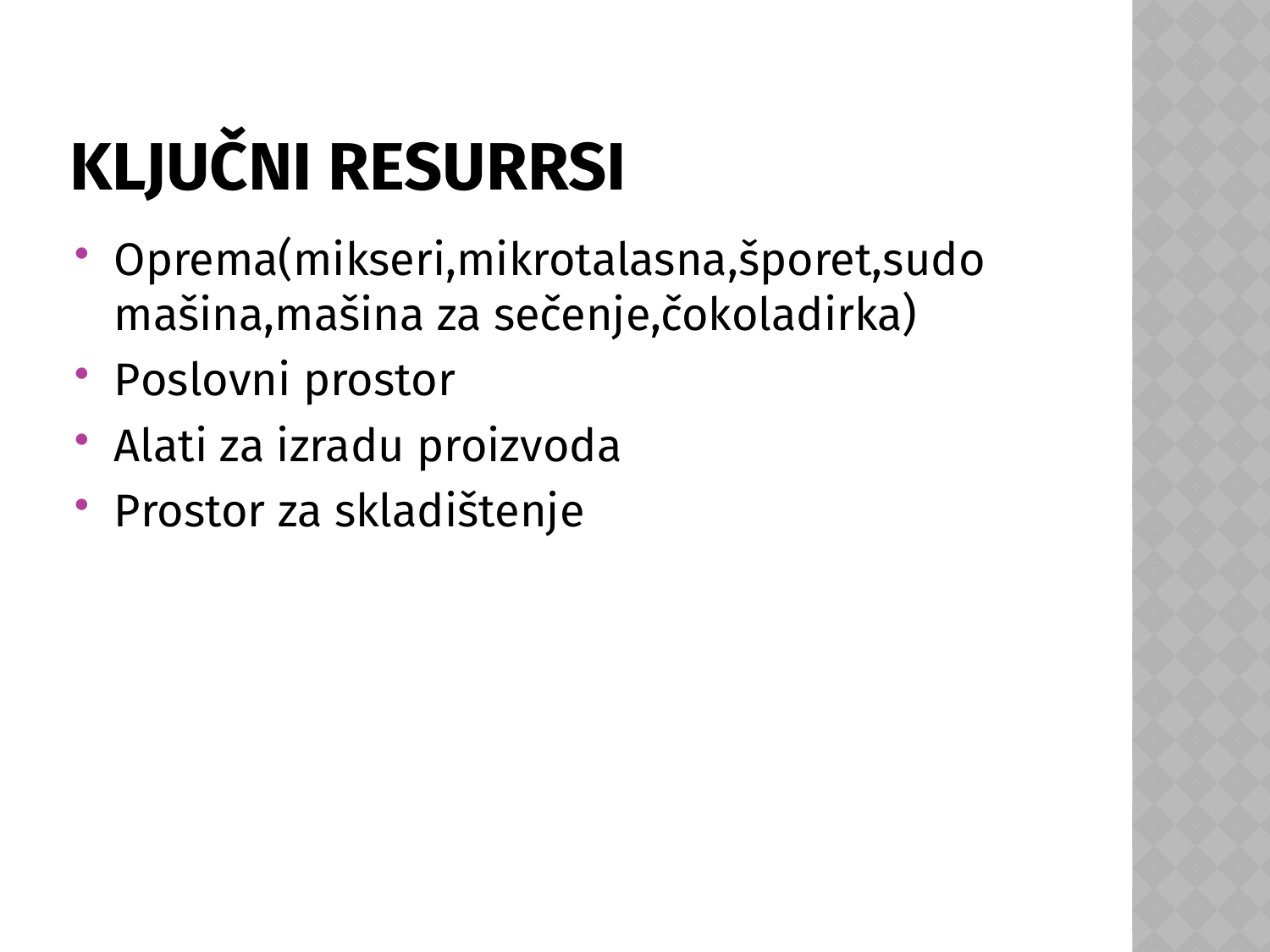

# Ključni resurrsi
Oprema(mikseri,mikrotalasna,šporet,sudo mašina,mašina za sečenje,čokoladirka)
Poslovni prostor
Alati za izradu proizvoda
Prostor za skladištenje